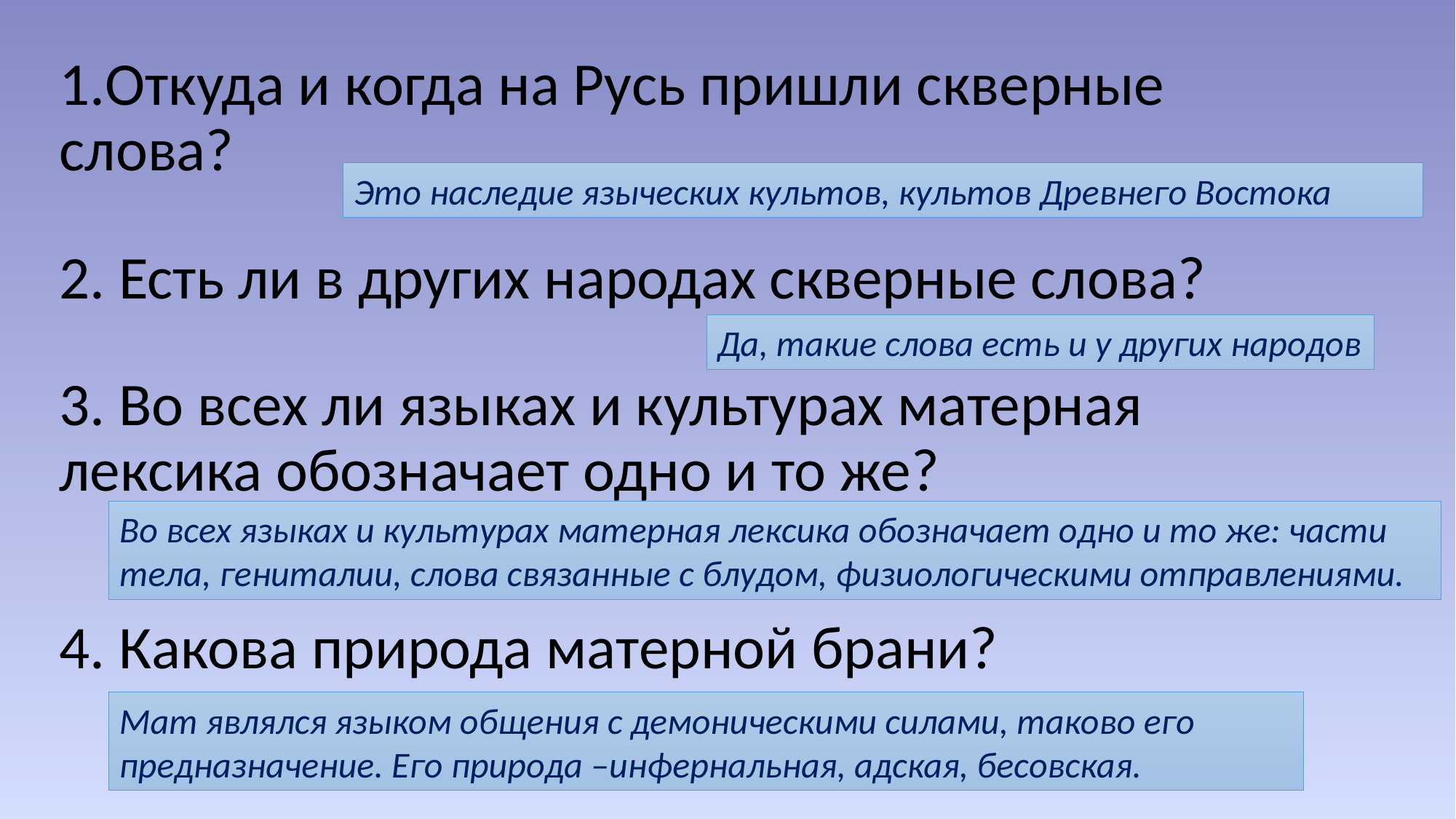

# 1.Откуда и когда на Русь пришли скверные слова?
Это наследие языческих культов, культов Древнего Востока
2. Есть ли в других народах скверные слова?
Да, такие слова есть и у других народов
3. Во всех ли языках и культурах матерная лексика обозначает одно и то же?
Во всех языках и культурах матерная лексика обозначает одно и то же: части тела, гениталии, слова связанные с блудом, физиологическими отправлениями.
4. Какова природа матерной брани?
Мат являлся языком общения с демоническими силами, таково его предназначение. Его природа –инфернальная, адская, бесовская.